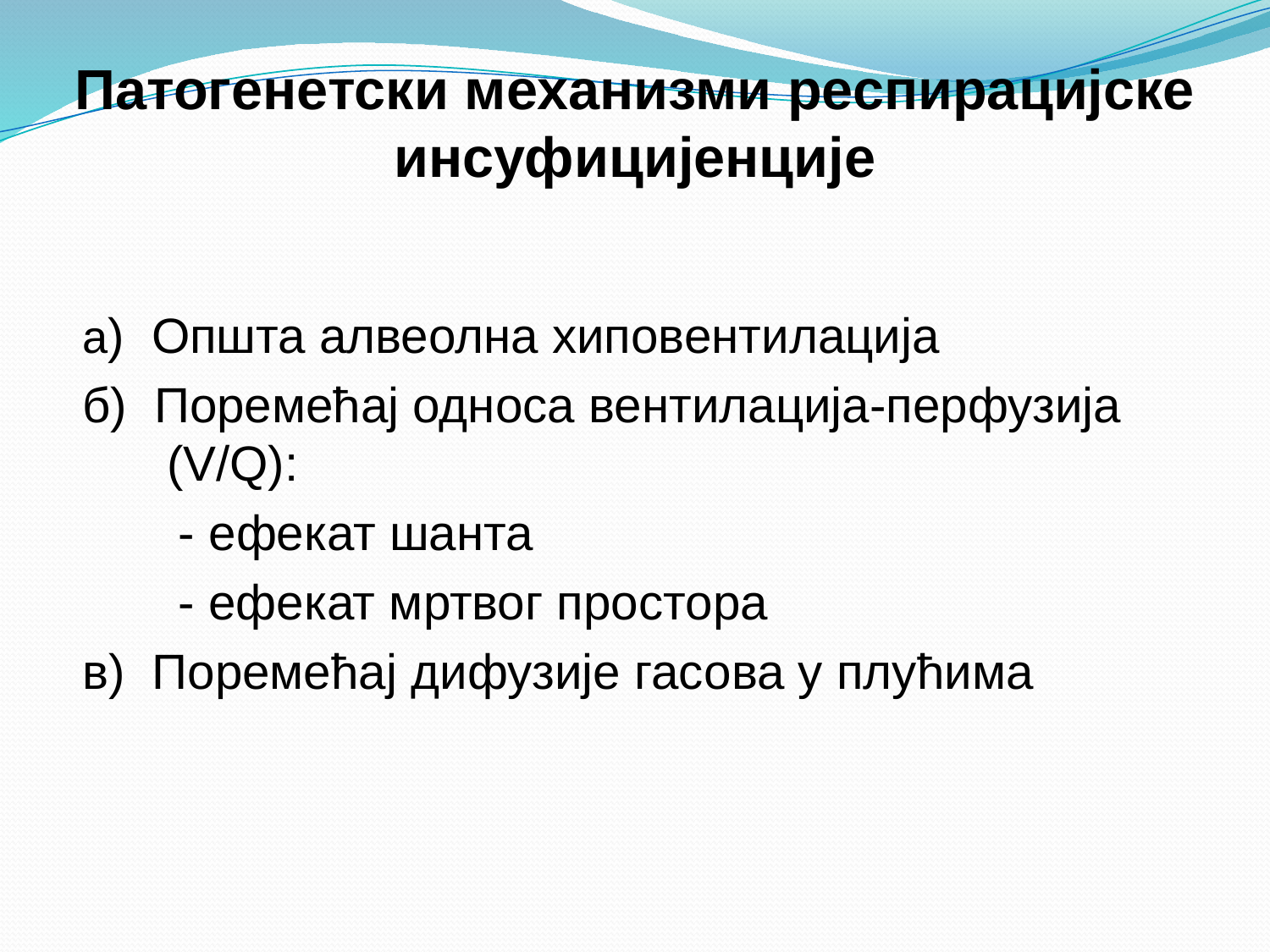

# Патогенетски механизми респирацијске инсуфицијенције
а)  Општа алвеолна хиповентилација
б)  Поремећај односа вентилација-перфузија (V/Q):
       - ефекат шанта
       - ефекат мртвог простора
в)  Поремећај дифузије гасова у плућима